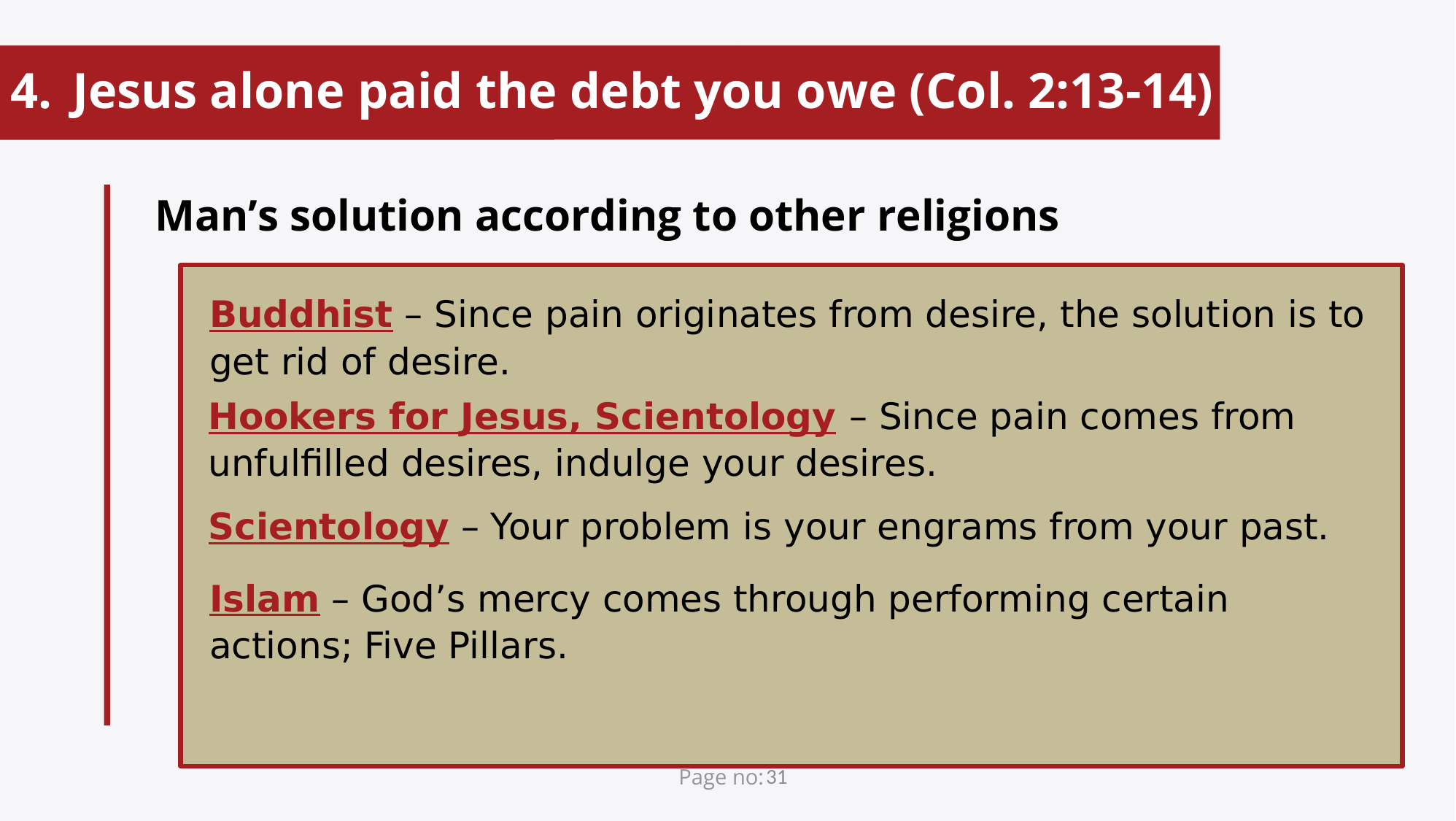

Jesus alone paid the debt you owe (Col. 2:13-14)

Man’s solution according to other religions

Buddhist – Since pain originates from desire, the solution is to get rid of desire.
Hookers for Jesus, Scientology – Since pain comes from unfulfilled desires, indulge your desires.
Scientology – Your problem is your engrams from your past.
Islam – God’s mercy comes through performing certain actions; Five Pillars.